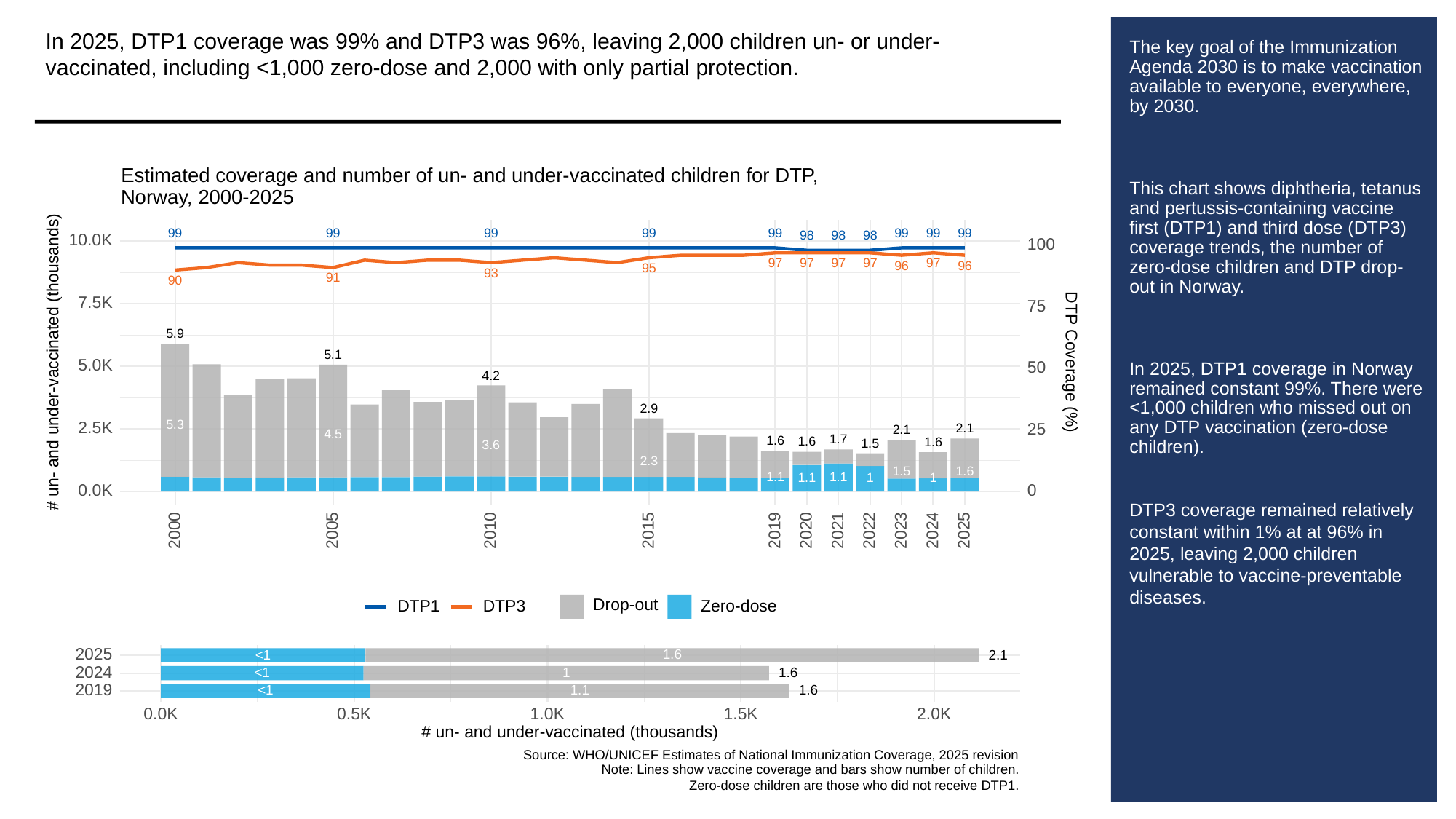

In 2025, DTP1 coverage was 99% and DTP3 was 96%, leaving 2,000 children un- or under-vaccinated, including <1,000 zero-dose and 2,000 with only partial protection.
# The key goal of the Immunization Agenda 2030 is to make vaccination available to everyone, everywhere, by 2030.

This chart shows diphtheria, tetanus and pertussis-containing vaccine first (DTP1) and third dose (DTP3) coverage trends, the number of zero-dose children and DTP drop-out in Norway.

In 2025, DTP1 coverage in Norway remained constant 99%. There were <1,000 children who missed out on any DTP vaccination (zero-dose children).

DTP3 coverage remained relatively constant within 1% at at 96% in 2025, leaving 2,000 children vulnerable to vaccine-preventable diseases.

Estimated coverage and number of un- and under-vaccinated children for DTP,
Norway, 2000-2025

99
99
99
99
99
99
99
99
98
98
98
10.0K
100

97
97
97
97
97
96
96
95
93

91
90
7.5K
75

5.9

5.1
# un- and under-vaccinated (thousands)
DTP Coverage (%)
5.0K
50

4.2

2.9

5.3
2.5K
25
2.1
2.1

4.5

1.7

1.6
1.6
1.6

1.5

3.6

2.3

1.6
1.5
1.1
1.1
1.1
1
1

0.0K
0

2023
2000
2005
2010
2015
2019
2020
2021
2022
2024
2025

Drop-out
DTP3
Zero-dose
DTP1

2025
1.6
<1
2.1

2024
1.6
<1
1

2019
1.6
<1
1.1

0.0K
0.5K
1.0K
1.5K
2.0K
# un- and under-vaccinated (thousands)
Source: WHO/UNICEF Estimates of National Immunization Coverage, 2025 revision
Note: Lines show vaccine coverage and bars show number of children.
Zero-dose children are those who did not receive DTP1.